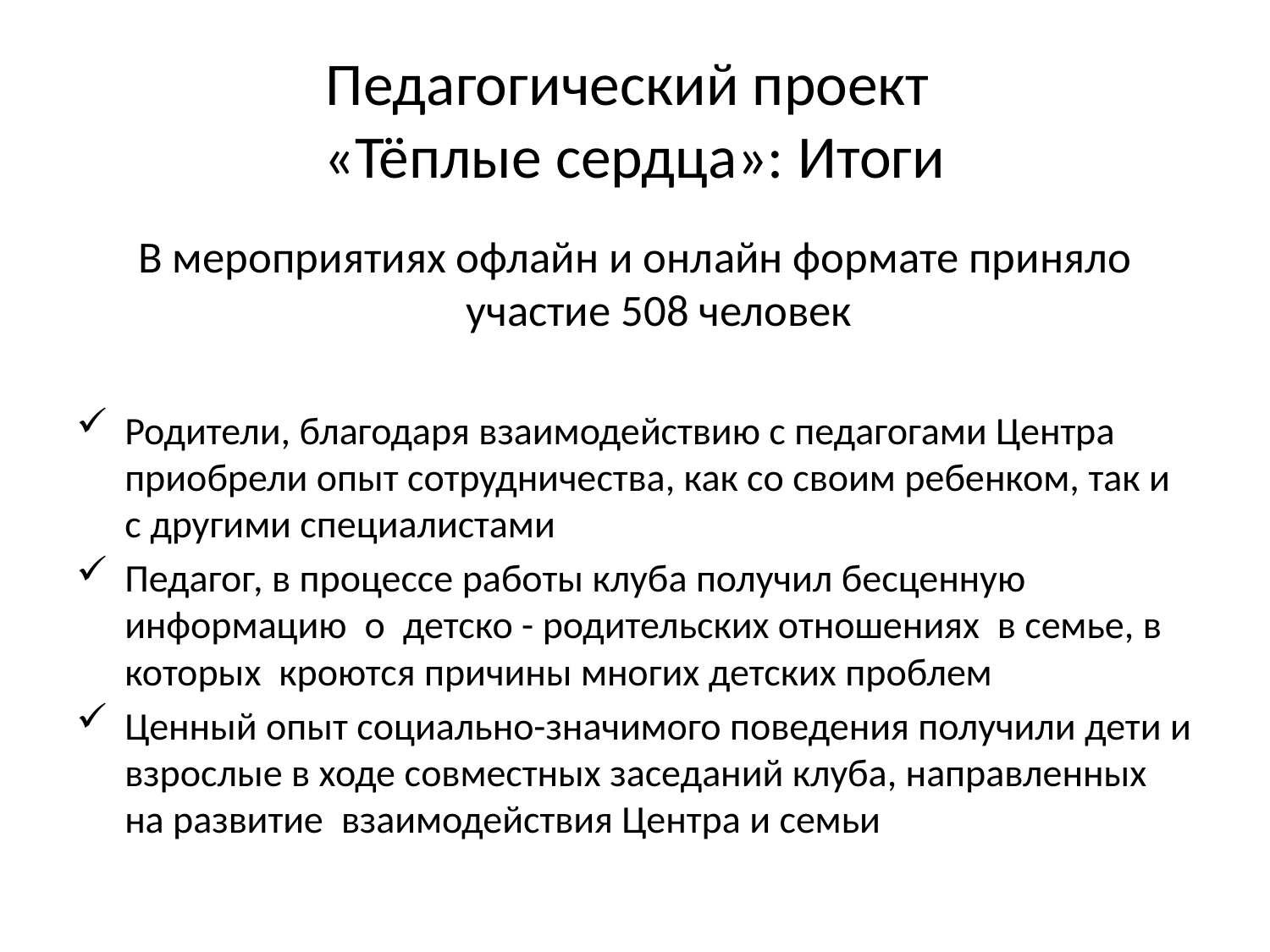

# Педагогический проект «Тёплые сердца»: Итоги
В мероприятиях офлайн и онлайн формате приняло участие 508 человек

Родители, благодаря взаимодействию с педагогами Центра приобрели опыт сотрудничества, как со своим ребенком, так и с другими специалистами
Педагог, в процессе работы клуба получил бесценную информацию  о  детско - родительских отношениях  в семье, в которых  кроются причины многих детских проблем
Ценный опыт социально-значимого поведения получили дети и взрослые в ходе совместных заседаний клуба, направленных на развитие  взаимодействия Центра и семьи